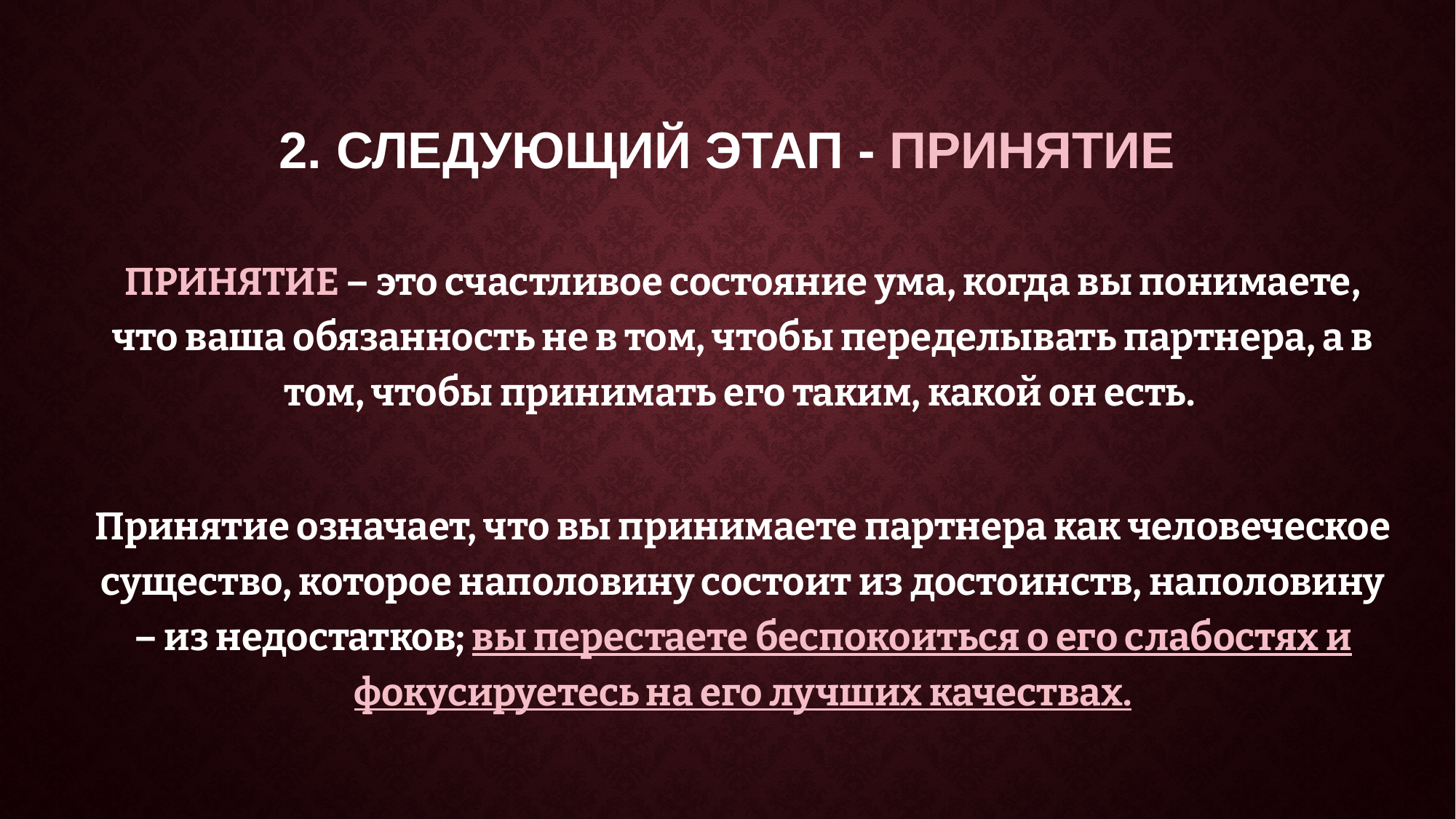

# 2. Следующий этап - ПРинятие
ПРИНЯТИЕ – это счастливое состояние ума, когда вы понимаете, что ваша обязанность не в том, чтобы переделывать партнера, а в том, чтобы принимать его таким, какой он есть.

Принятие означает, что вы принимаете партнера как человеческое существо, которое наполовину состоит из достоинств, наполовину – из недостатков; вы перестаете беспокоиться о его слабостях и фокусируетесь на его лучших качествах.